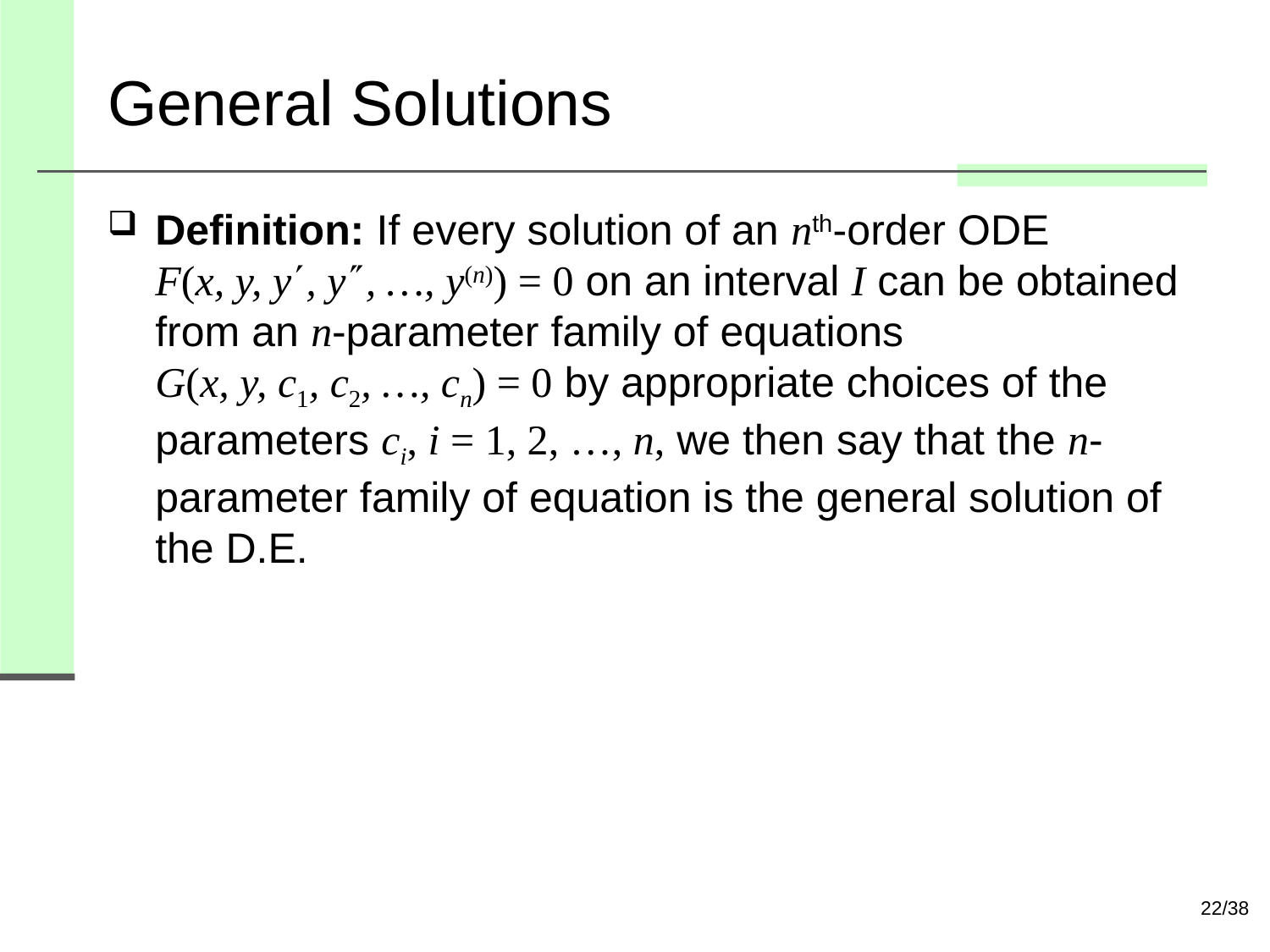

# General Solutions
Definition: If every solution of an nth-order ODE
F(x, y, y′, y″, …, y(n)) = 0 on an interval I can be obtained from an n-parameter family of equations
G(x, y, c1, c2, …, cn) = 0 by appropriate choices of the parameters ci, i = 1, 2, …, n, we then say that the n-parameter family of equation is the general solution of the D.E.
22